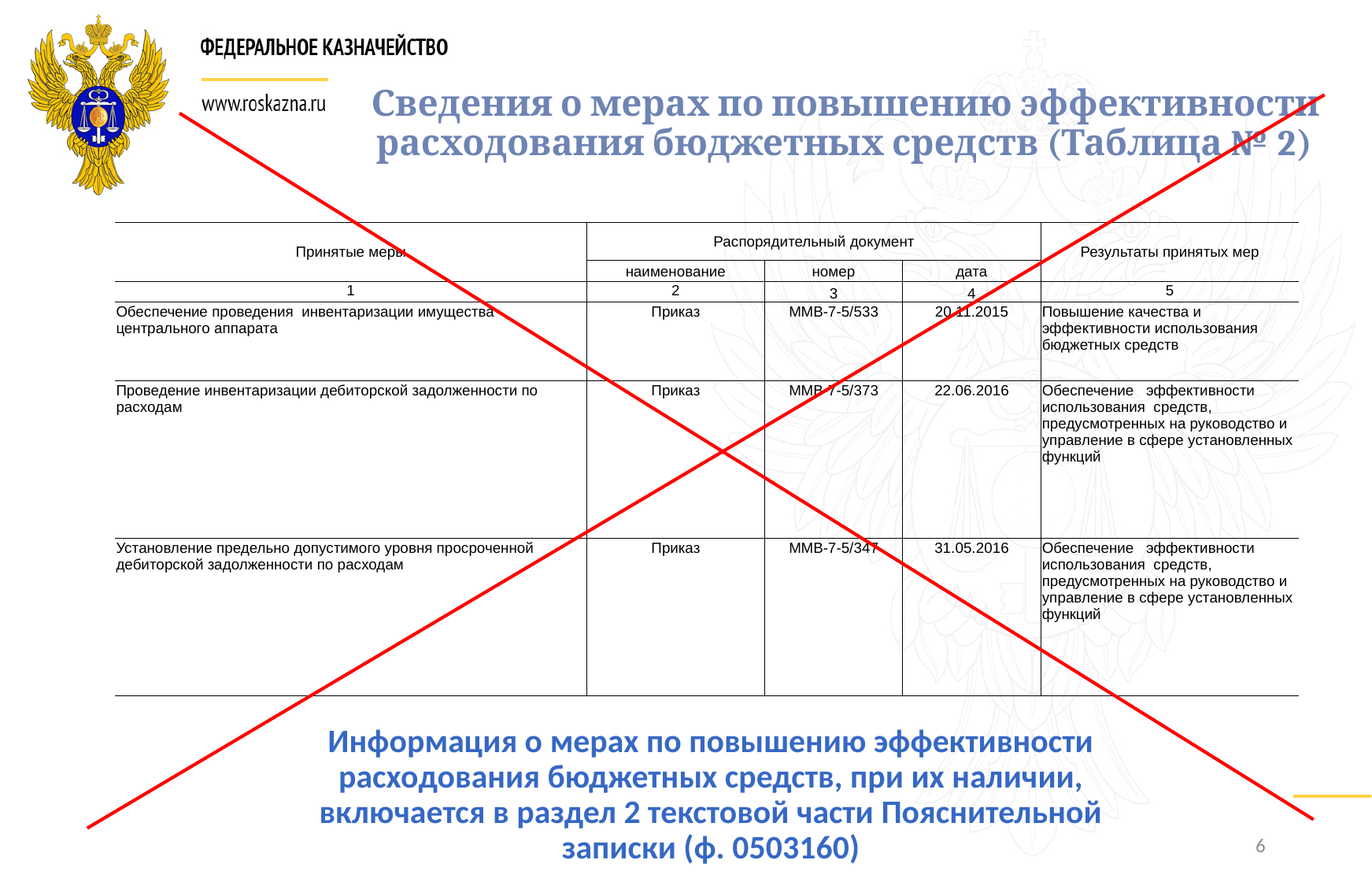

# Сведения о мерах по повышению эффективности расходования бюджетных средств (Таблица № 2)
| Принятые меры | Распорядительный документ |  |  | Результаты принятых мер |
| --- | --- | --- | --- | --- |
|  | наименование | номер | дата |  |
| 1 | 2 | 3 | 4 | 5 |
| Обеспечение проведения инвентаризации имущества центрального аппарата | Приказ | ММВ-7-5/533 | 20.11.2015 | Повышение качества и эффективности использования бюджетных средств |
| Проведение инвентаризации дебиторской задолженности по расходам | Приказ | ММВ-7-5/373 | 22.06.2016 | Обеспечение эффективности использования средств, предусмотренных на руководство и управление в сфере установленных функций |
| Установление предельно допустимого уровня просроченной дебиторской задолженности по расходам | Приказ | ММВ-7-5/347 | 31.05.2016 | Обеспечение эффективности использования средств, предусмотренных на руководство и управление в сфере установленных функций |
Информация о мерах по повышению эффективности расходования бюджетных средств, при их наличии, включается в раздел 2 текстовой части Пояснительной записки (ф. 0503160)
6